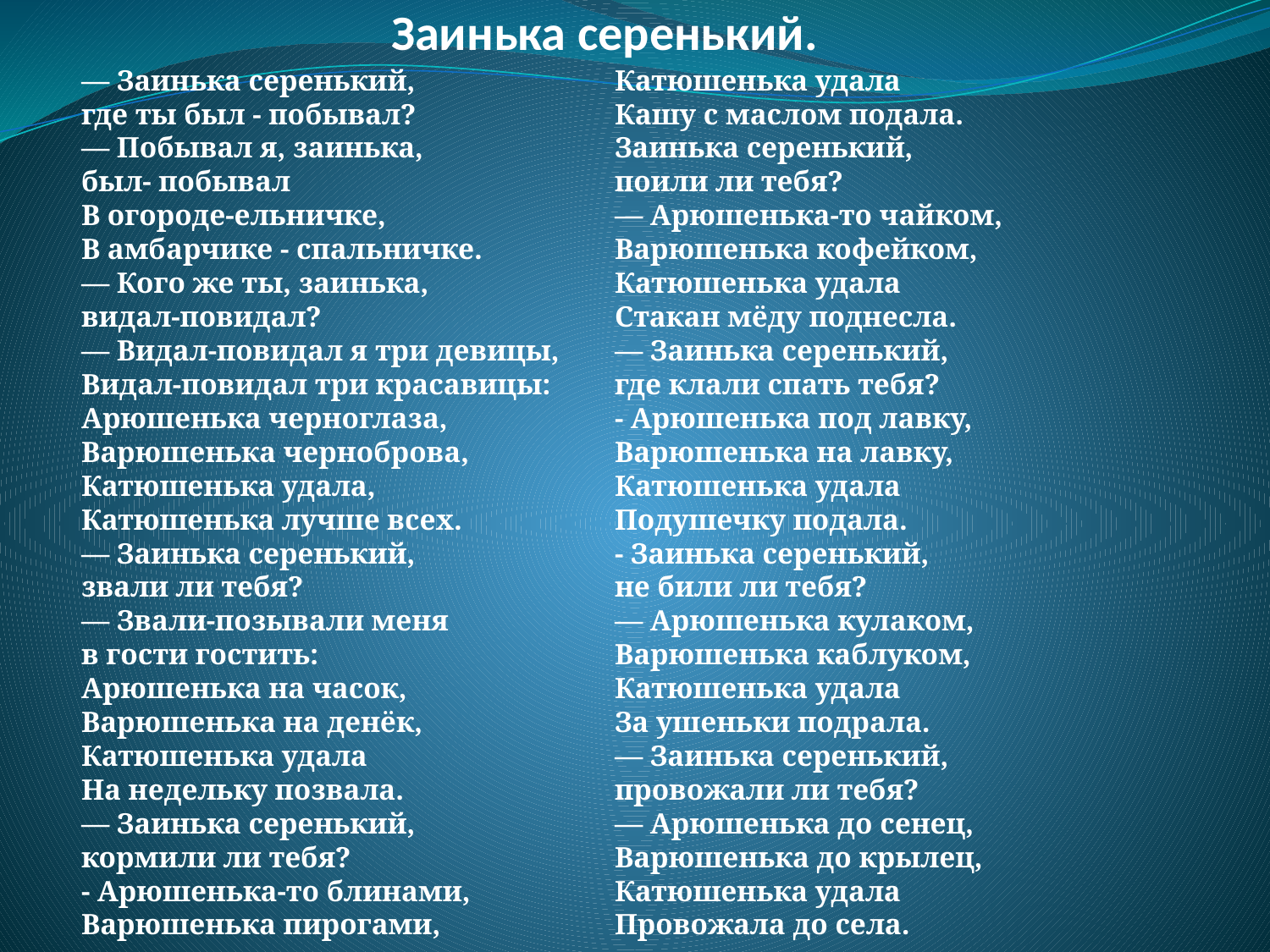

— Заинька серенький,
где ты был - побывал?
— Побывал я, заинька,
был- побывал
В огороде-ельничке,
В амбарчике - спальничке.
— Кого же ты, заинька,
видал-повидал?
— Видал-повидал я три девицы,
Видал-повидал три красавицы:
Арюшенька черноглаза,
Варюшенька черноброва,
Катюшенька удала,
Катюшенька лучше всех.
— Заинька серенький,
звали ли тебя?
— Звали-позывали меня
в гости гостить:
Арюшенька на часок,
Варюшенька на денёк,
Катюшенька удала
На недельку позвала.
— Заинька серенький,
кормили ли тебя?
- Арюшенька-то блинами,
Варюшенька пирогами,

Катюшенька удала
Кашу с маслом подала.
Заинька серенький,
поили ли тебя?
— Арюшенька-то чайком,
Варюшенька кофейком,
Катюшенька удала
Стакан мёду поднесла.
— Заинька серенький,
где клали спать тебя?
- Арюшенька под лавку,
Варюшенька на лавку,
Катюшенька удала
Подушечку подала.
- Заинька серенький,
не били ли тебя?
— Арюшенька кулаком,
Варюшенька каблуком,
Катюшенька удала
За ушеньки подрала.
— Заинька серенький,
провожали ли тебя?
— Арюшенька до сенец,
Варюшенька до крылец,
Катюшенька удала
Провожала до села.
# Заинька серенький.